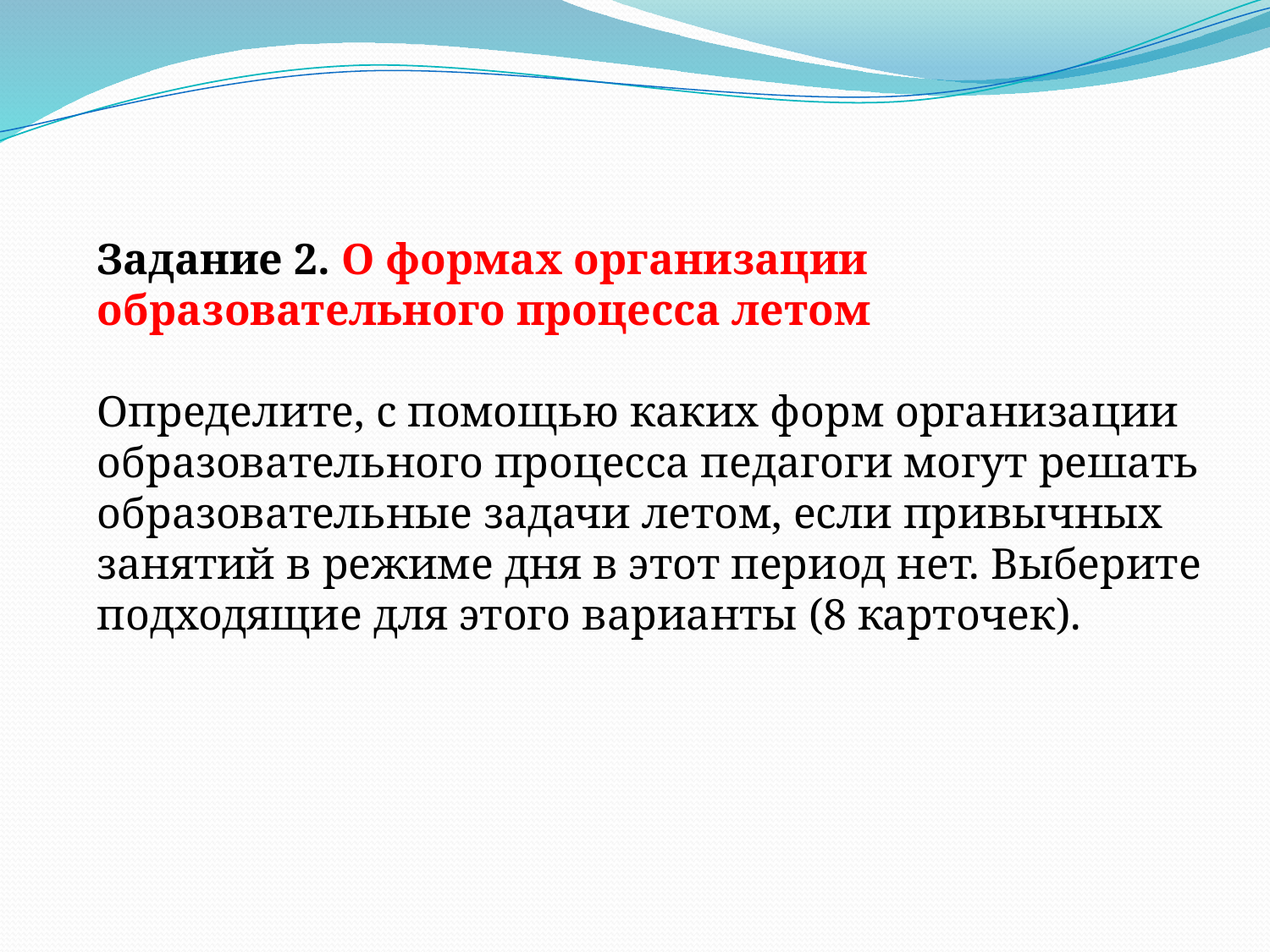

Задание 2. О формах организации образовательного процесса летом

Определите, с помощью каких форм организации образовательного процесса педагоги могут решать образовательные задачи летом, если привычных занятий в режиме дня в этот период нет. Выберите подходящие для этого варианты (8 карточек).